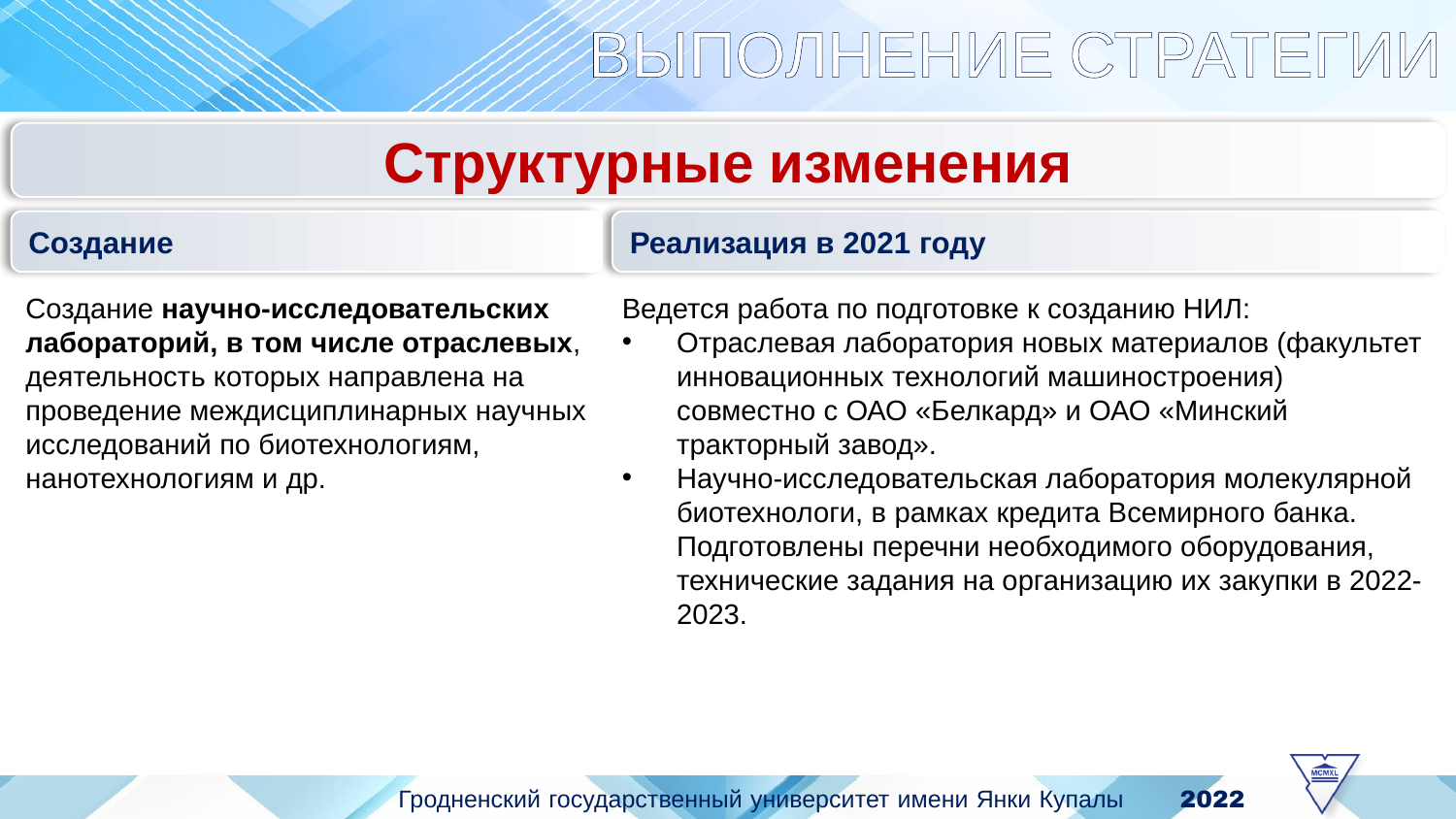

ВЫПОЛНЕНИЕ СТРАТЕГИИ
Структурные изменения
Создание
Реализация в 2021 году
Создание научно-исследовательских лабораторий, в том числе отраслевых, деятельность которых направлена на проведение междисциплинарных научных исследований по биотехнологиям, нанотехнологиям и др.
Ведется работа по подготовке к созданию НИЛ:
Отраслевая лаборатория новых материалов (факультет инновационных технологий машиностроения) совместно с ОАО «Белкард» и ОАО «Минский тракторный завод».
Научно-исследовательская лаборатория молекулярной биотехнологи, в рамках кредита Всемирного банка. Подготовлены перечни необходимого оборудования, технические задания на организацию их закупки в 2022-2023.г.